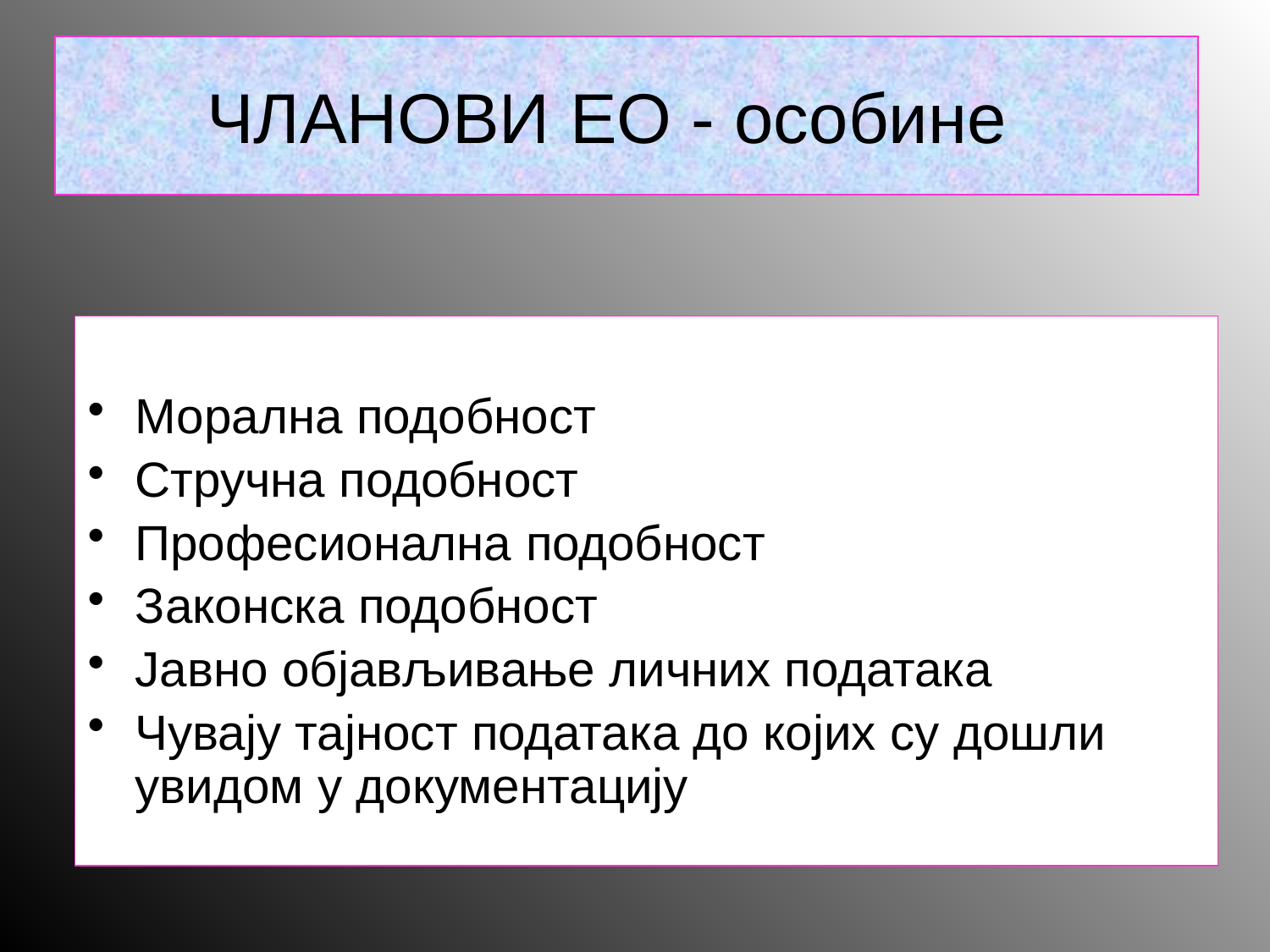

# ЧЛАНОВИ ЕО - особине

Морална подобност
Стручна подобност
Професионална подобност
Законска подобност
Јавно објављивање личних података
Чувају тајност података до којих су дошли увидом у документацију